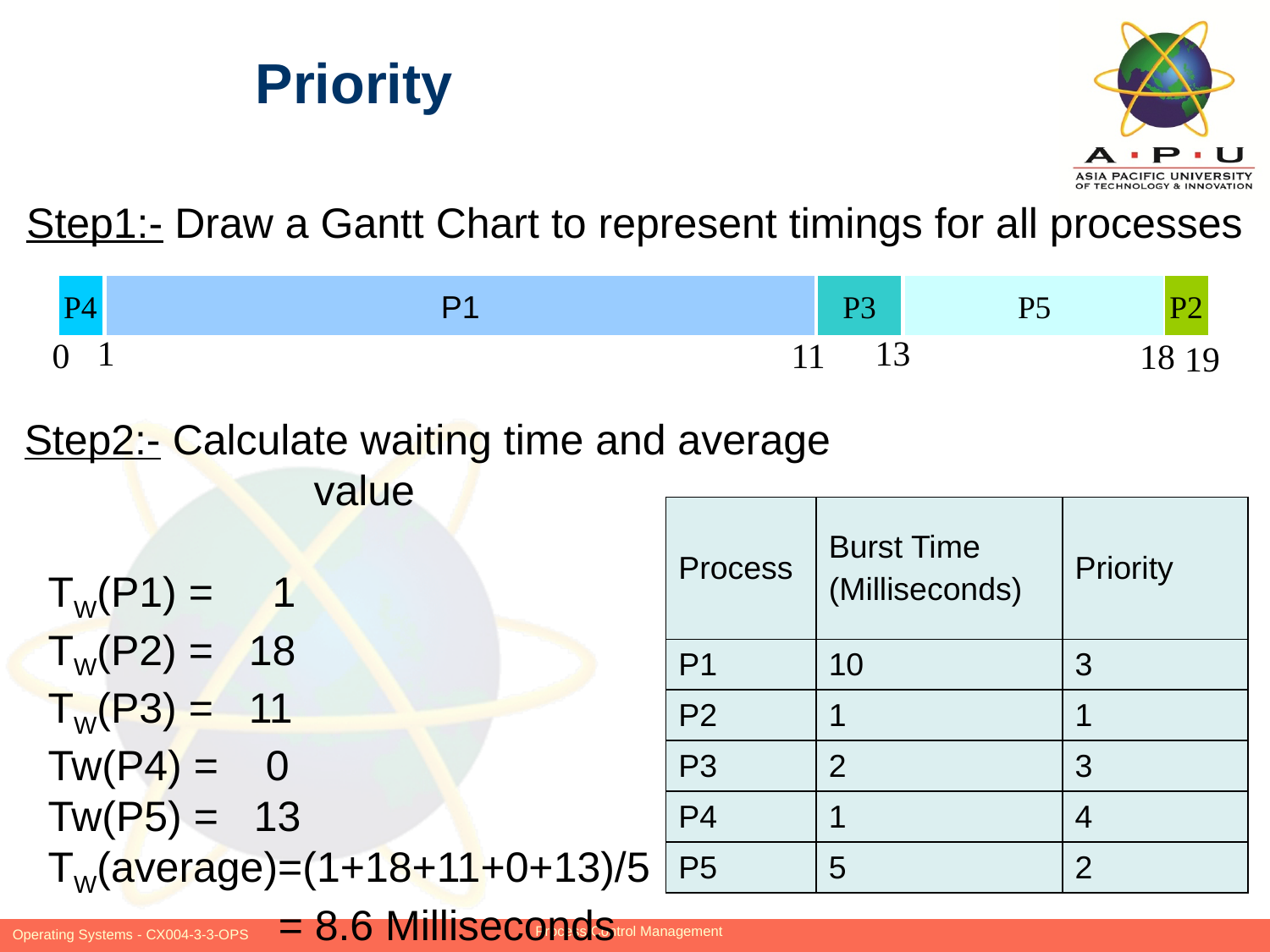

Priority
Step1:- Draw a Gantt Chart to represent timings for all processes
P4
P1
P3
P5
P2

1
13
0
11
18
19

 Step2:- Calculate waiting time and average   		    value

   TW(P1) =     1
   TW(P2) =   18
   TW(P3) =   11
   Tw(P4) =    0
   Tw(P5) =   13
   TW(average)=(1+18+11+0+13)/5
   		 = 8.6 Milliseconds
| Process | Burst Time (Milliseconds) | Priority |
| --- | --- | --- |
| P1 | 10 | 3 |
| P2 | 1 | 1 |
| P3 | 2 | 3 |
| P4 | 1 | 4 |
| P5 | 5 | 2 |

Slide 12 of 18